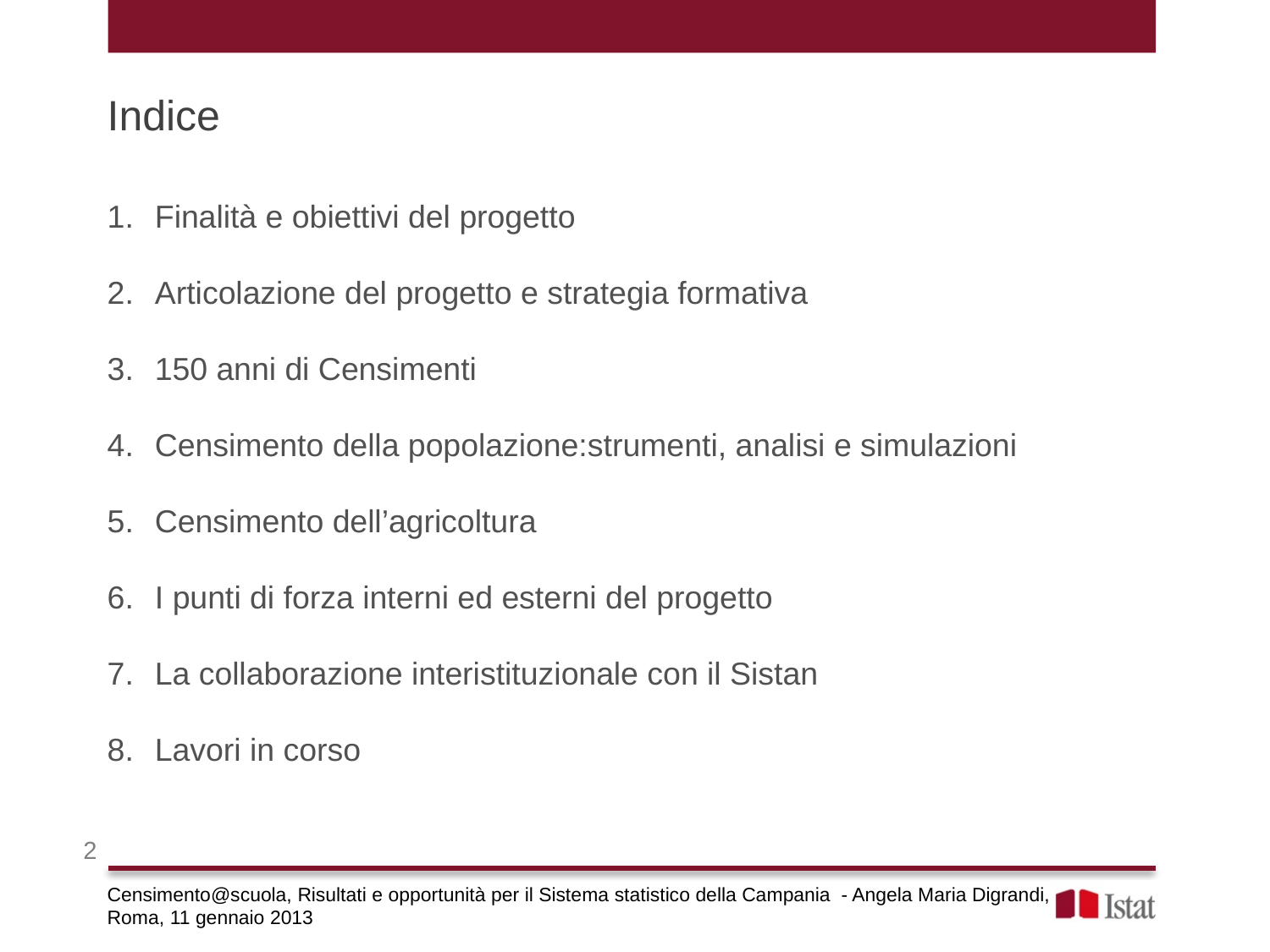

Indice
Finalità e obiettivi del progetto

Articolazione del progetto e strategia formativa

150 anni di Censimenti

Censimento della popolazione:strumenti, analisi e simulazioni

Censimento dell’agricoltura

I punti di forza interni ed esterni del progetto

La collaborazione interistituzionale con il Sistan

Lavori in corso
2
Censimento@scuola, Risultati e opportunità per il Sistema statistico della Campania  - Angela Maria Digrandi, Roma, 11 gennaio 2013